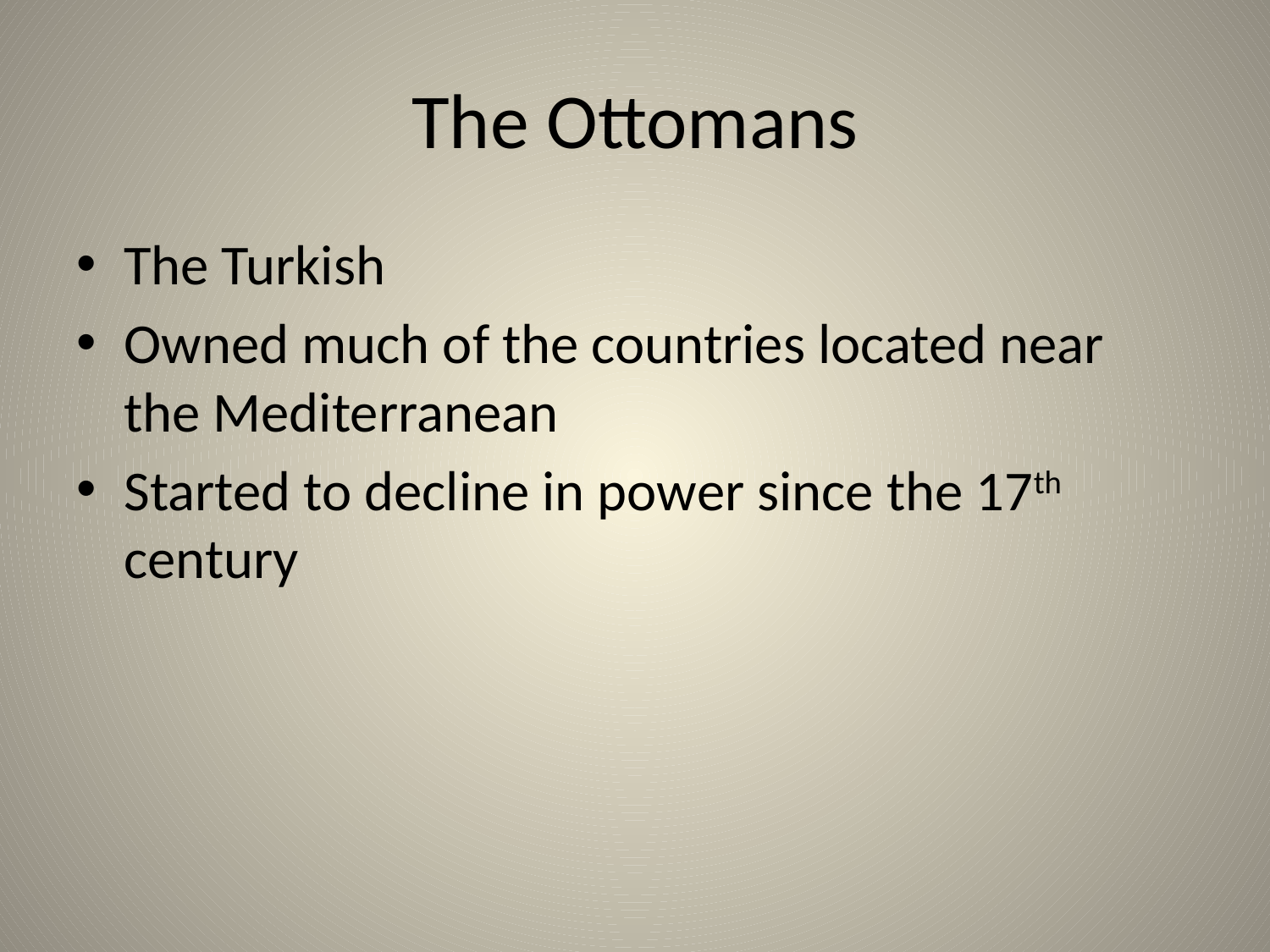

# The Ottomans
The Turkish
Owned much of the countries located near the Mediterranean
Started to decline in power since the 17th century